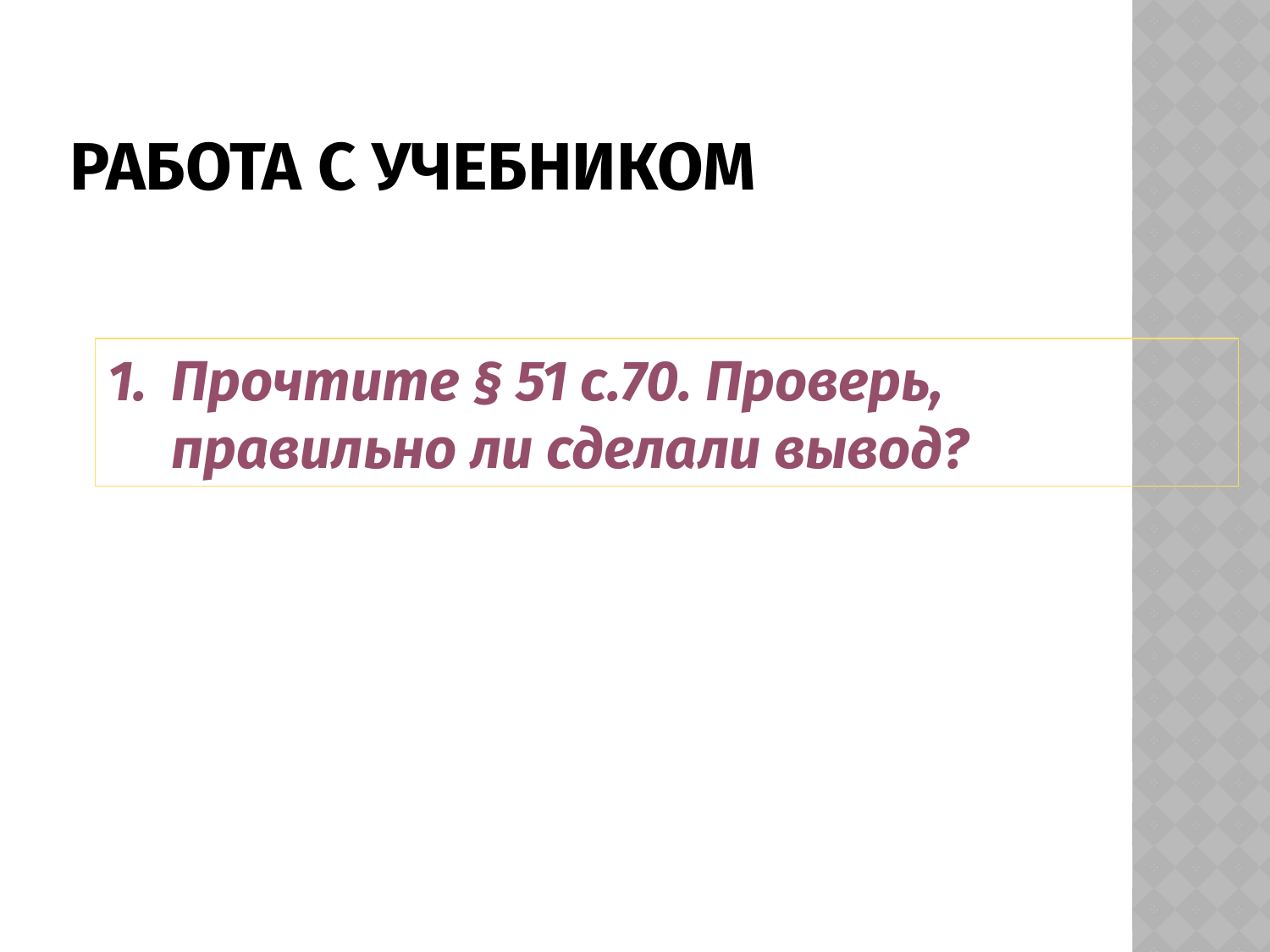

# РАБОТА С УЧЕБНИКОМ
Прочтите § 51 с.70. Проверь, правильно ли сделали вывод?